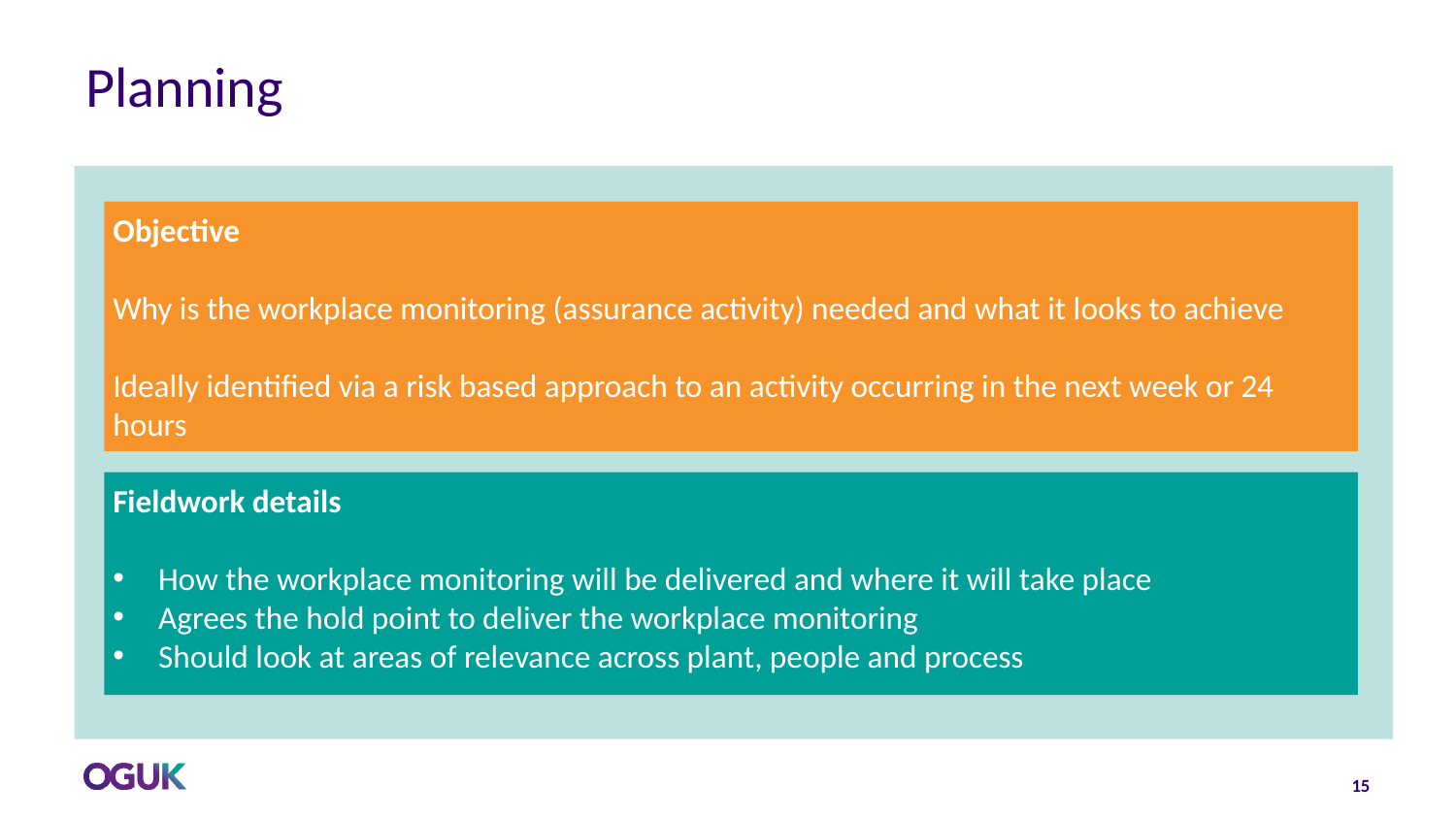

# Planning

Objective

Why is the workplace monitoring (assurance activity) needed and what it looks to achieve

Ideally identified via a risk based approach to an activity occurring in the next week or 24 hours
Fieldwork details

How the workplace monitoring will be delivered and where it will take place
Agrees the hold point to deliver the workplace monitoring
Should look at areas of relevance across plant, people and process
15